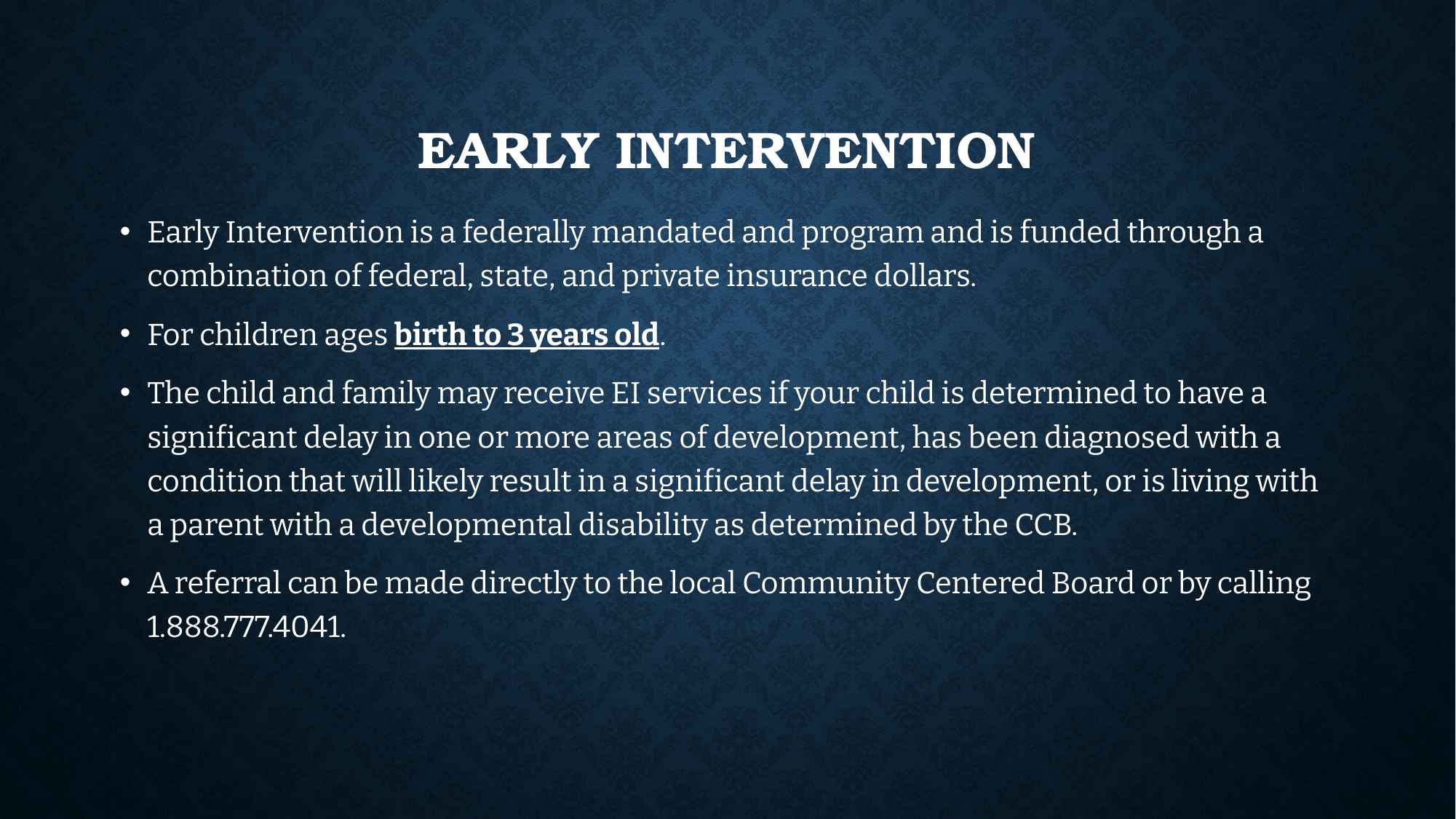

# Early intervention
Early Intervention is a federally mandated and program and is funded through a combination of federal, state, and private insurance dollars.
For children ages birth to 3 years old.
The child and family may receive EI services if your child is determined to have a significant delay in one or more areas of development, has been diagnosed with a condition that will likely result in a significant delay in development, or is living with a parent with a developmental disability as determined by the CCB.
A referral can be made directly to the local Community Centered Board or by calling 1.888.777.4041.